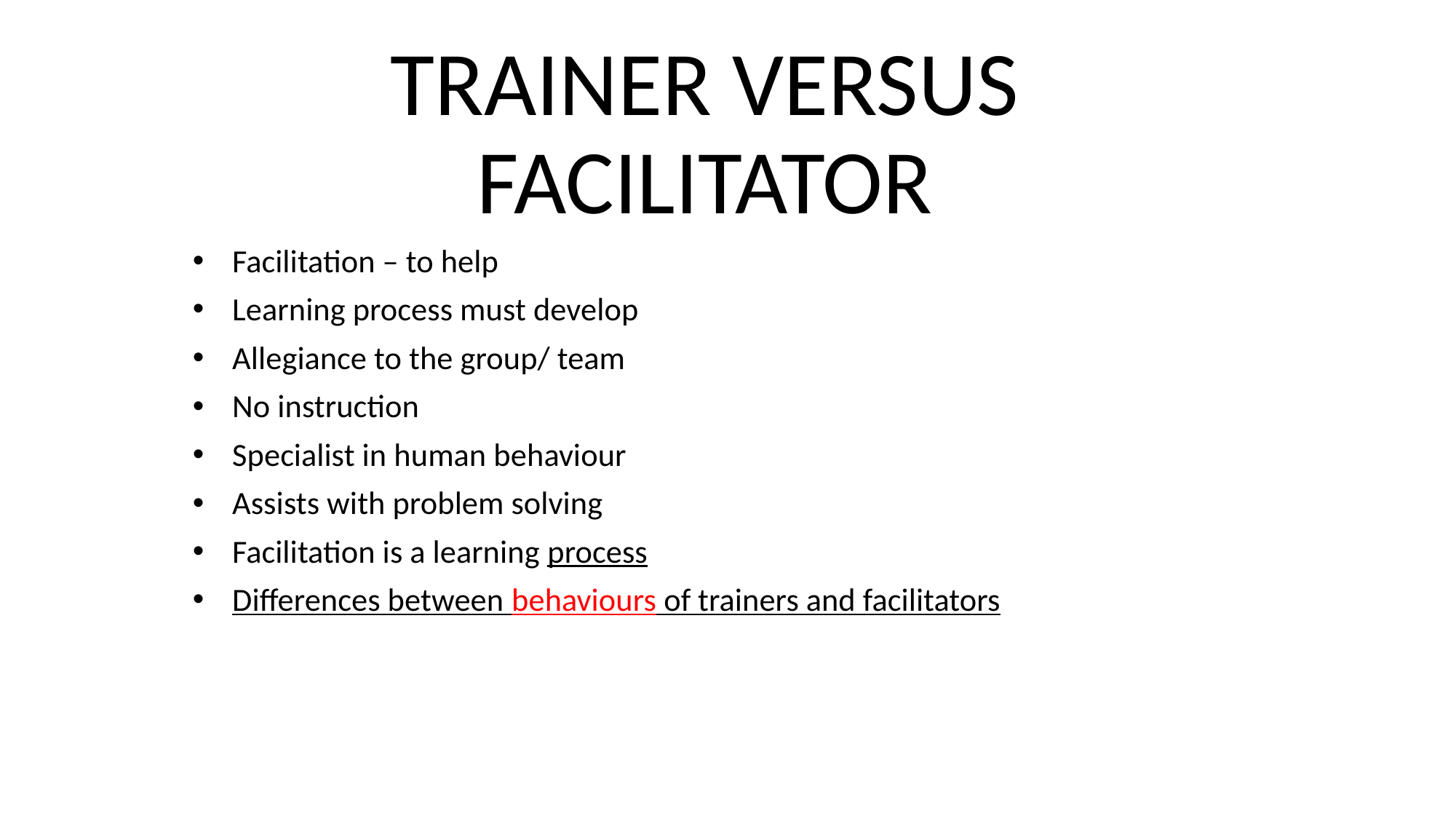

# TRAINER VERSUS FACILITATOR
Facilitation – to help
Learning process must develop
Allegiance to the group/ team
No instruction
Specialist in human behaviour
Assists with problem solving
Facilitation is a learning process
Differences between behaviours of trainers and facilitators